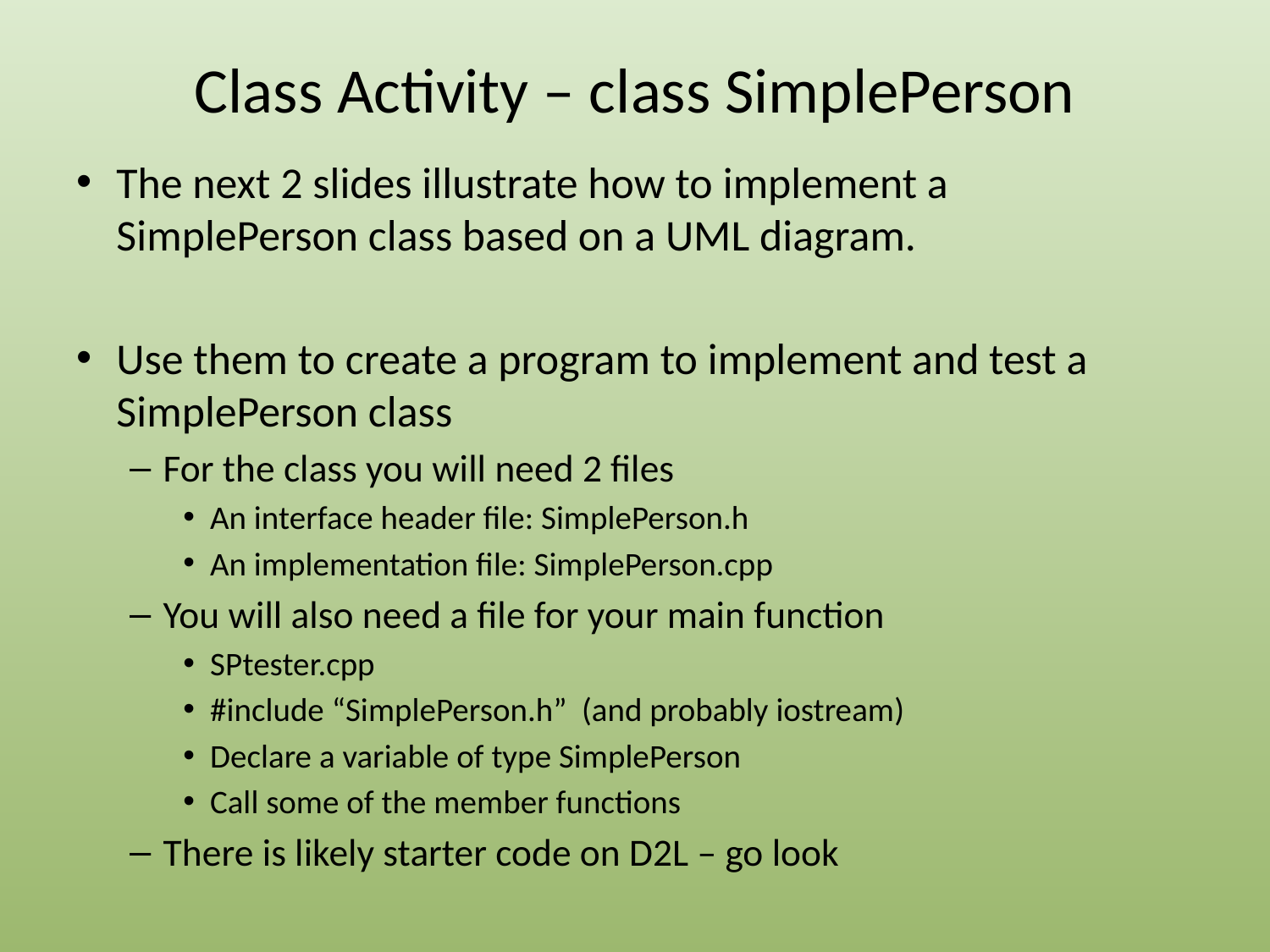

# Class Activity – class SimplePerson
The next 2 slides illustrate how to implement a SimplePerson class based on a UML diagram.

Use them to create a program to implement and test a SimplePerson class
For the class you will need 2 files
An interface header file: SimplePerson.h
An implementation file: SimplePerson.cpp
You will also need a file for your main function
SPtester.cpp
#include “SimplePerson.h”  (and probably iostream)
Declare a variable of type SimplePerson
Call some of the member functions
There is likely starter code on D2L – go look